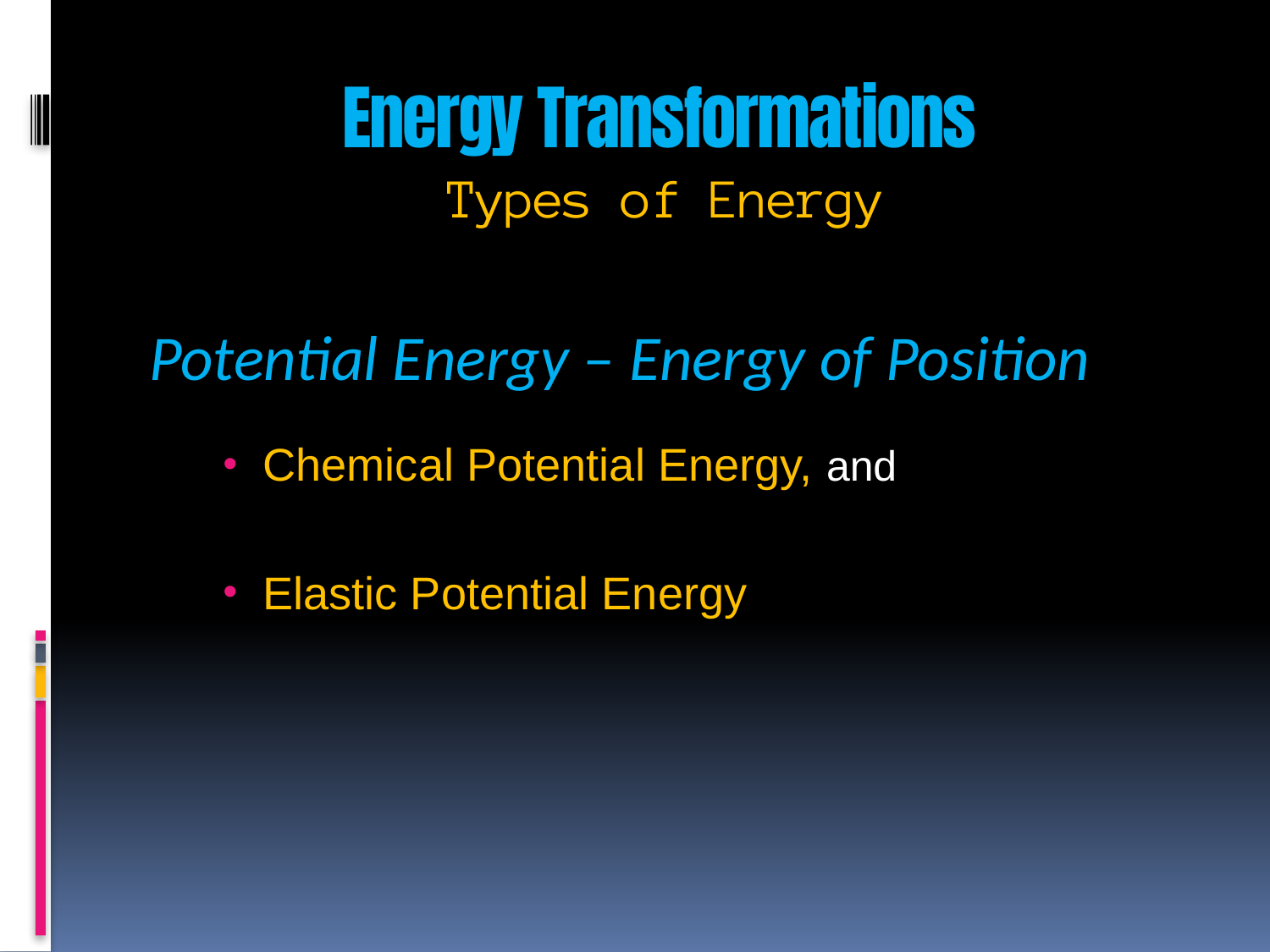

# Energy Transformations Types of Energy

Potential Energy – Energy of Position

Chemical Potential Energy, and

Elastic Potential Energy